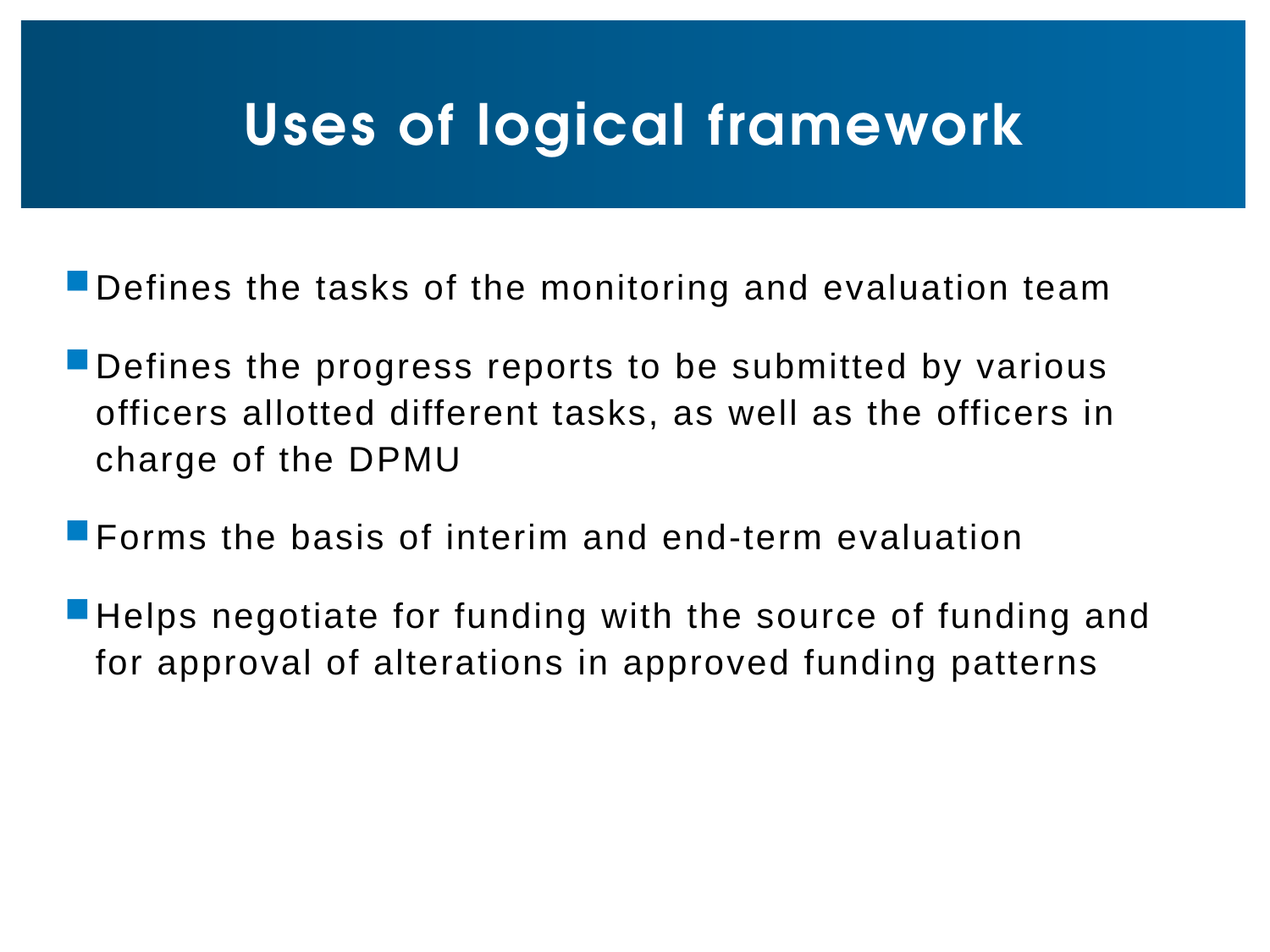

# Uses of logical framework
Defines the tasks of the monitoring and evaluation team
Defines the progress reports to be submitted by various officers allotted different tasks, as well as the officers in charge of the DPMU
Forms the basis of interim and end-term evaluation
Helps negotiate for funding with the source of funding and for approval of alterations in approved funding patterns